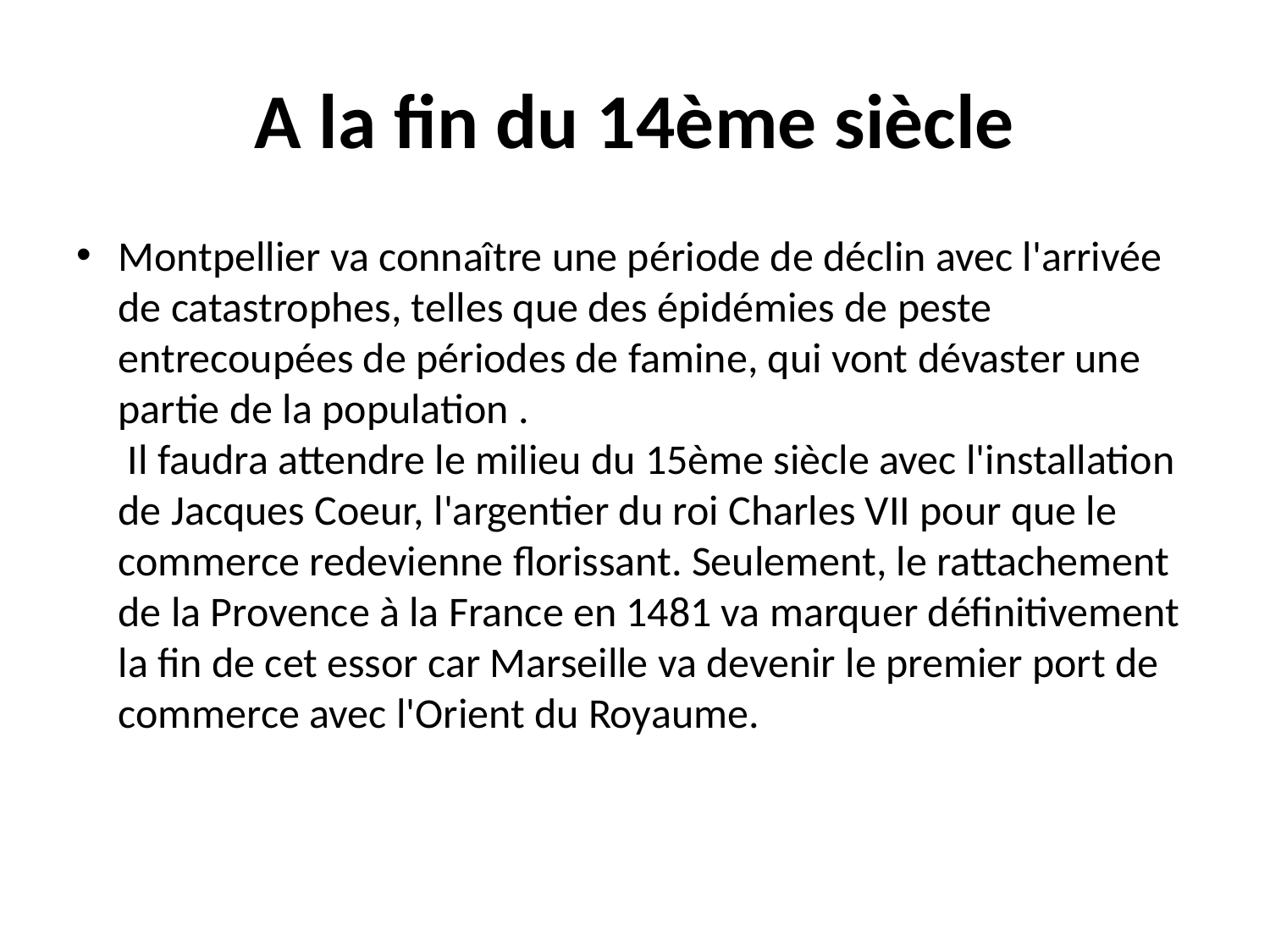

# A la fin du 14ème siècle
Montpellier va connaître une période de déclin avec l'arrivée de catastrophes, telles que des épidémies de peste entrecoupées de périodes de famine, qui vont dévaster une partie de la population .
 Il faudra attendre le milieu du 15ème siècle avec l'installation de Jacques Coeur, l'argentier du roi Charles VII pour que le commerce redevienne florissant. Seulement, le rattachement de la Provence à la France en 1481 va marquer définitivement la fin de cet essor car Marseille va devenir le premier port de commerce avec l'Orient du Royaume.